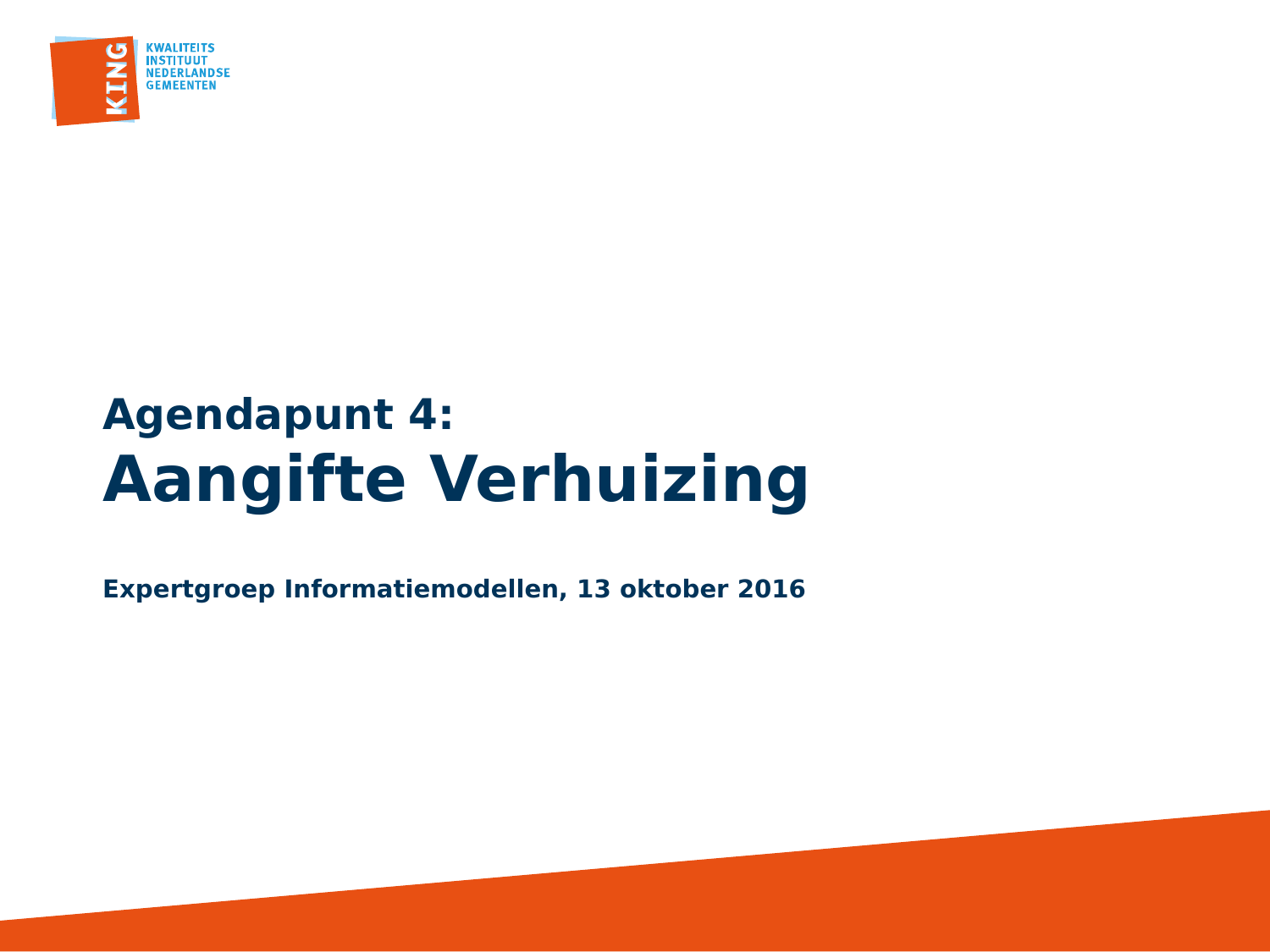

# Agendapunt 4: Aangifte Verhuizing Expertgroep Informatiemodellen, 13 oktober 2016